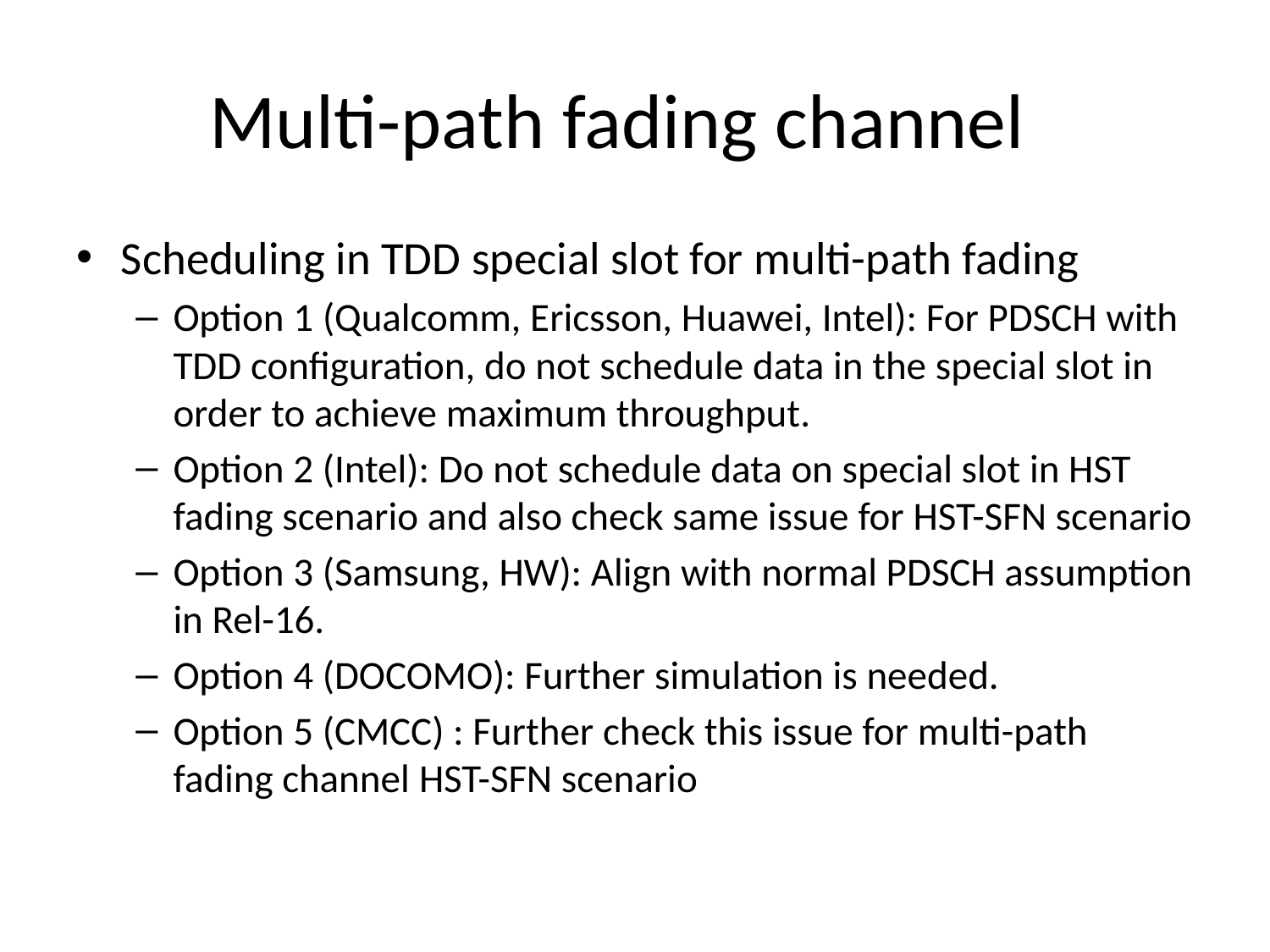

# Multi-path fading channel
Scheduling in TDD special slot for multi-path fading
Option 1 (Qualcomm, Ericsson, Huawei, Intel): For PDSCH with TDD configuration, do not schedule data in the special slot in order to achieve maximum throughput.
Option 2 (Intel): Do not schedule data on special slot in HST fading scenario and also check same issue for HST-SFN scenario
Option 3 (Samsung, HW): Align with normal PDSCH assumption in Rel-16.
Option 4 (DOCOMO): Further simulation is needed.
Option 5 (CMCC) : Further check this issue for multi-path fading channel HST-SFN scenario